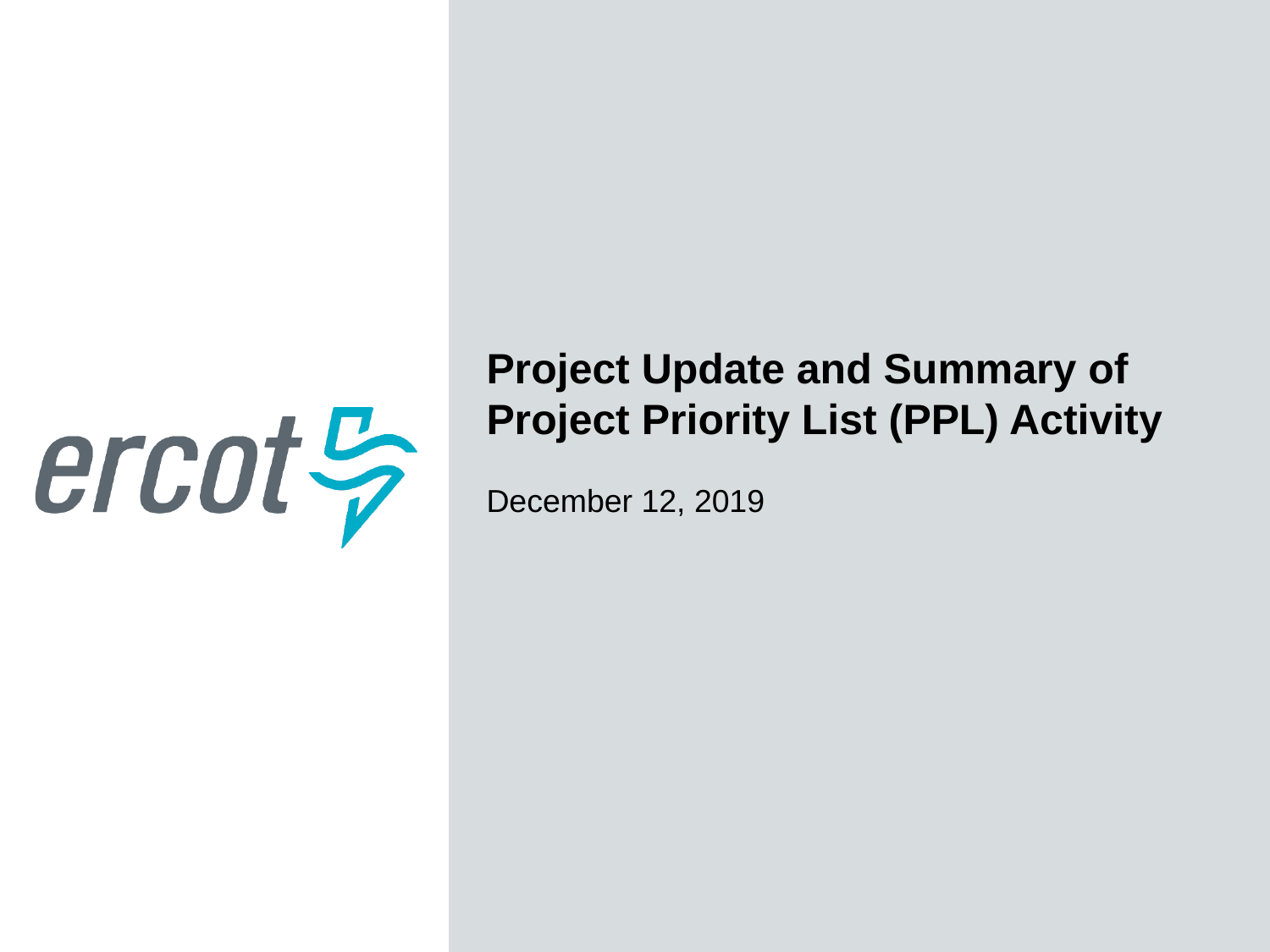

Project Update and Summary of
Project Priority List (PPL) Activity

December 12, 2019